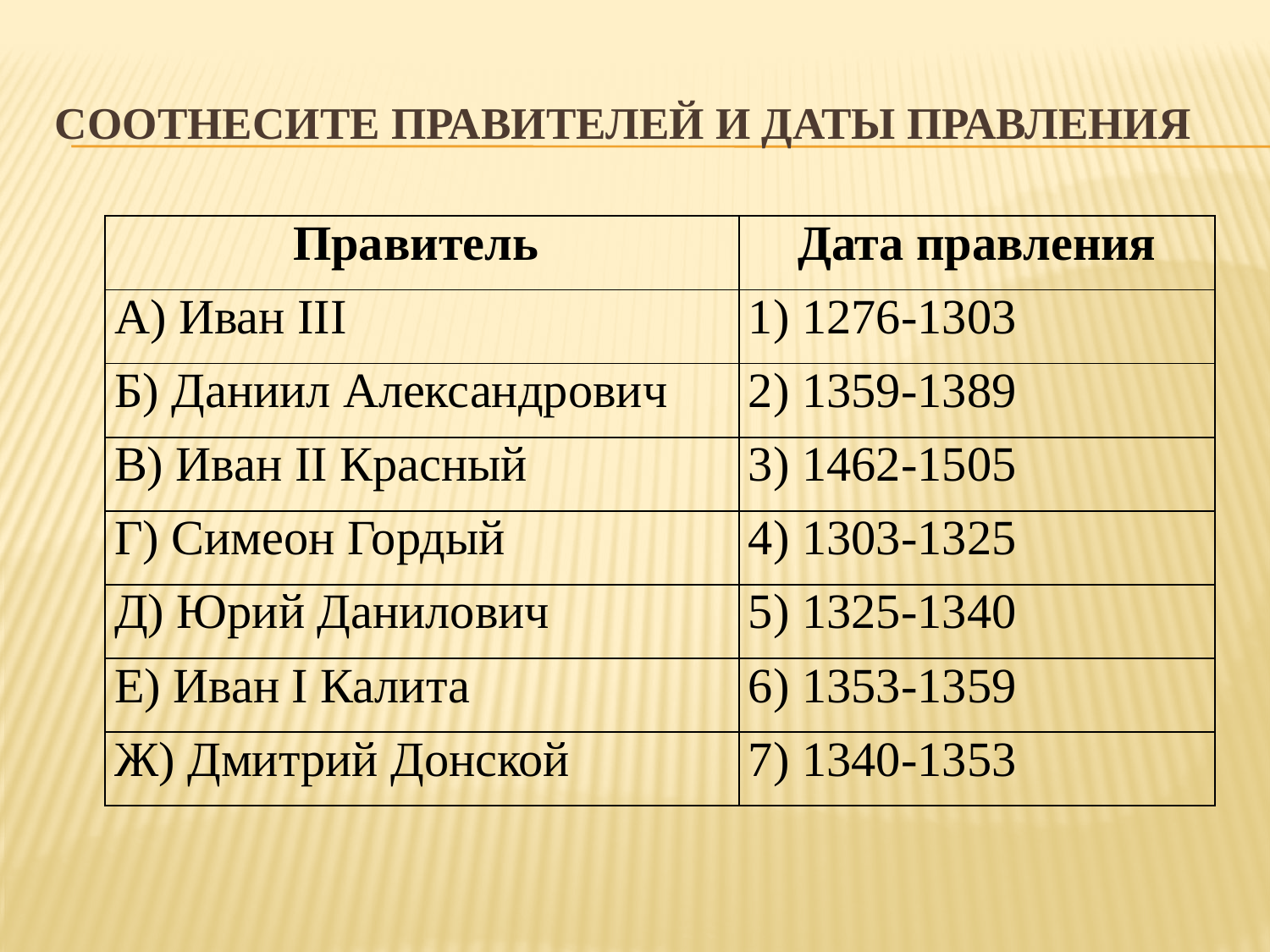

# Соотнесите правителей и даты правления
| Правитель | Дата правления |
| --- | --- |
| А) Иван III | 1) 1276-1303 |
| Б) Даниил Александрович | 2) 1359-1389 |
| В) Иван II Красный | 3) 1462-1505 |
| Г) Симеон Гордый | 4) 1303-1325 |
| Д) Юрий Данилович | 5) 1325-1340 |
| Е) Иван I Калита | 6) 1353-1359 |
| Ж) Дмитрий Донской | 7) 1340-1353 |